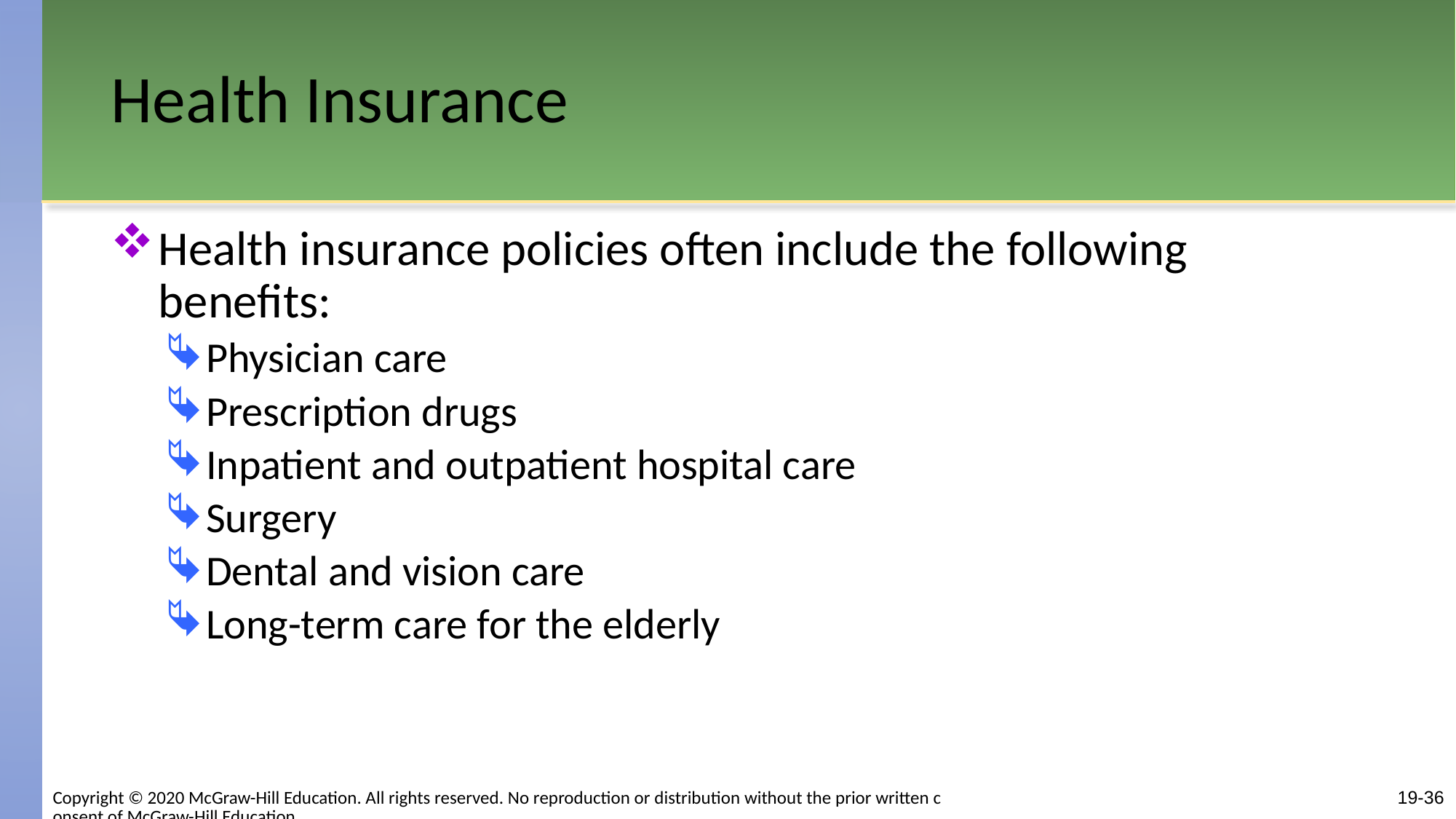

# Health Insurance
Health insurance policies often include the following benefits:
Physician care
Prescription drugs
Inpatient and outpatient hospital care
Surgery
Dental and vision care
Long-term care for the elderly

19-36
Copyright © 2020 McGraw-Hill Education. All rights reserved. No reproduction or distribution without the prior written consent of McGraw-Hill Education.